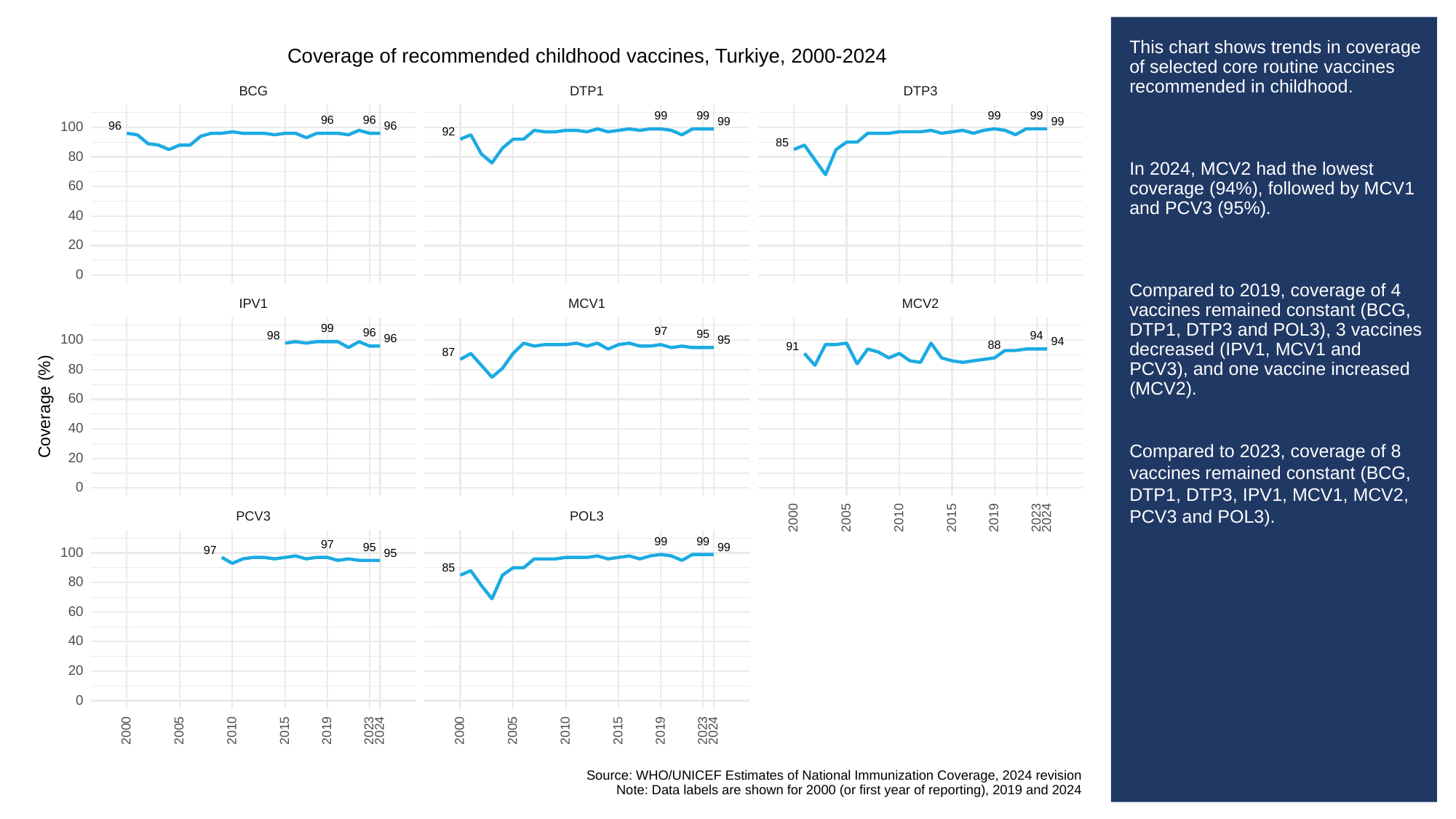

# This chart shows trends in coverage of selected core routine vaccines recommended in childhood.

In 2024, MCV2 had the lowest coverage (94%), followed by MCV1 and PCV3 (95%).

Compared to 2019, coverage of 4 vaccines remained constant (BCG, DTP1, DTP3 and POL3), 3 vaccines decreased (IPV1, MCV1 and PCV3), and one vaccine increased (MCV2).

Compared to 2023, coverage of 8 vaccines remained constant (BCG, DTP1, DTP3, IPV1, MCV1, MCV2, PCV3 and POL3).

Coverage of recommended childhood vaccines, Turkiye, 2000-2024
BCG
DTP3
DTP1

99
99
99
99

96
96
99
99
96
96
100

92

85

80

60

40

20

0

MCV1
MCV2
IPV1

99

97
96
95
98
94
96
100
95
94

88

91

87

80

60
Coverage (%)

40

20

0

POL3
PCV3
2023
2000
2005
2010
2015
2019
2024

99
99

97
99
95
97
100
95

85

80

60

40

20

0

2023
2023
2000
2005
2010
2015
2019
2024
2000
2005
2010
2015
2019
2024
Source: WHO/UNICEF Estimates of National Immunization Coverage, 2024 revision
Note: Data labels are shown for 2000 (or first year of reporting), 2019 and 2024